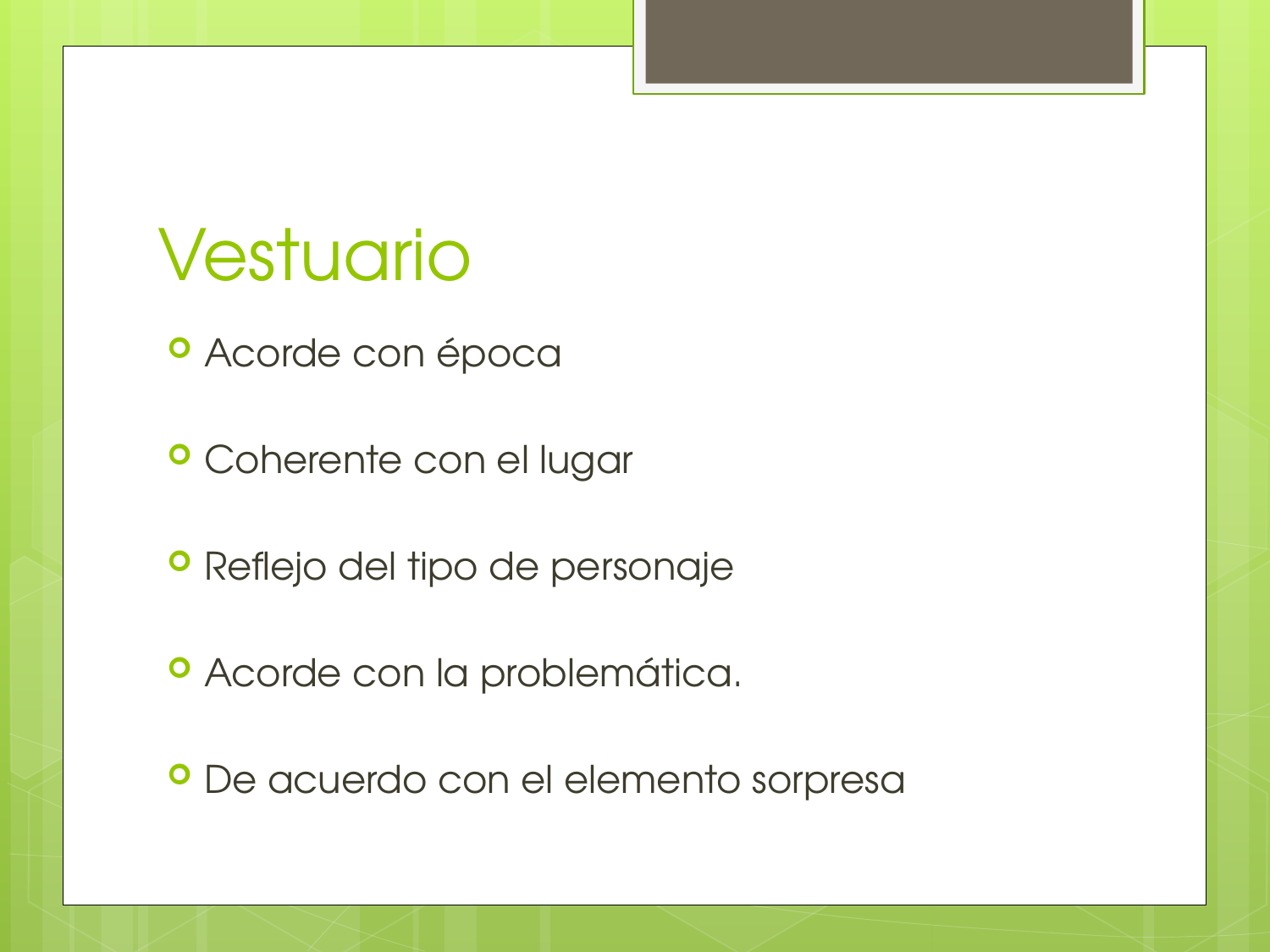

# Vestuario
Acorde con época

Coherente con el lugar

Reflejo del tipo de personaje

Acorde con la problemática.

De acuerdo con el elemento sorpresa